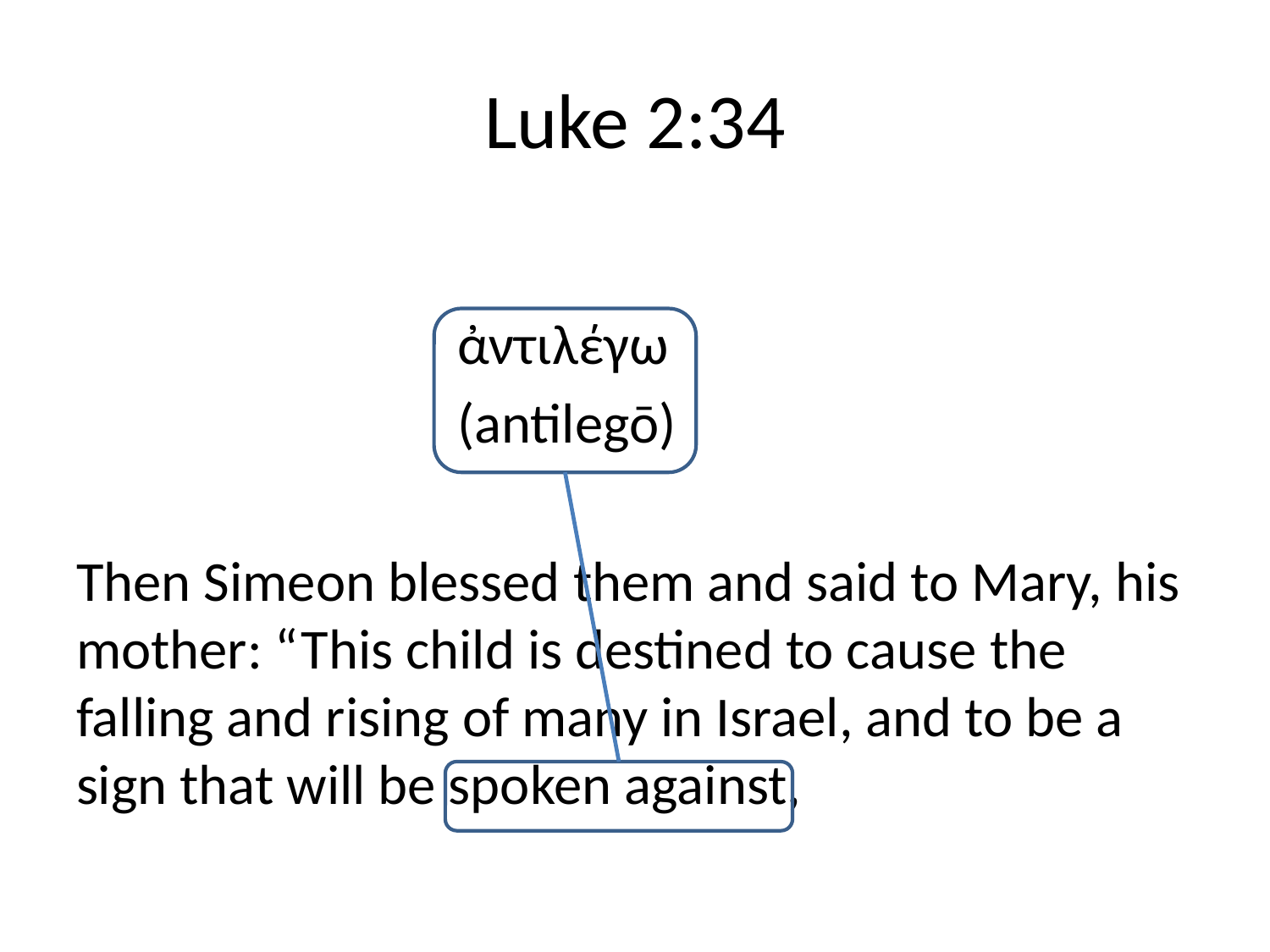

# Luke 2:34

			ἀντιλέγω
			(antilegō)

Then Simeon blessed them and said to Mary, his mother: “This child is destined to cause the falling and rising of many in Israel, and to be a sign that will be spoken against,